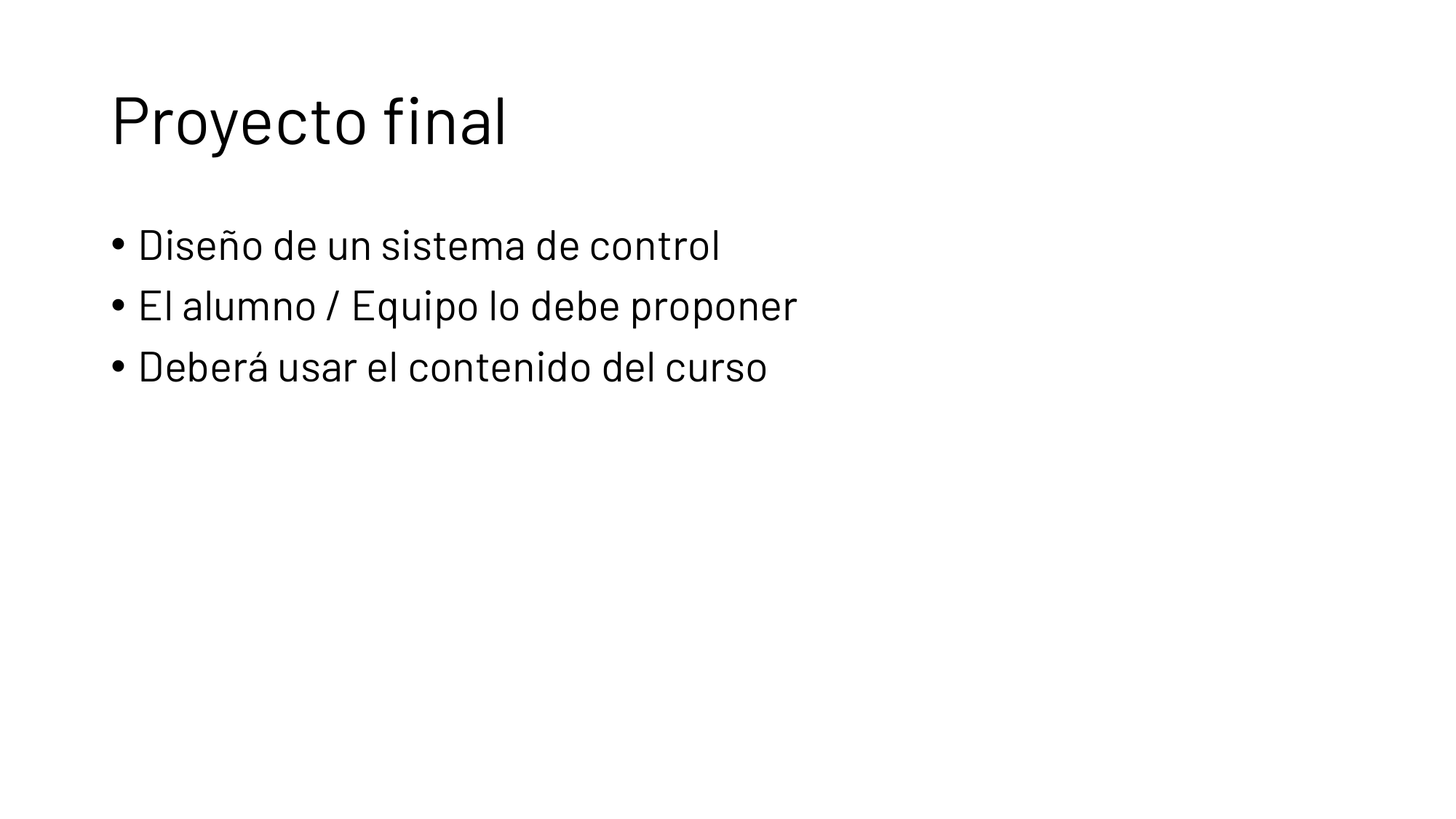

# Proyecto final
Diseño de un sistema de control
El alumno / Equipo lo debe proponer
Deberá usar el contenido del curso